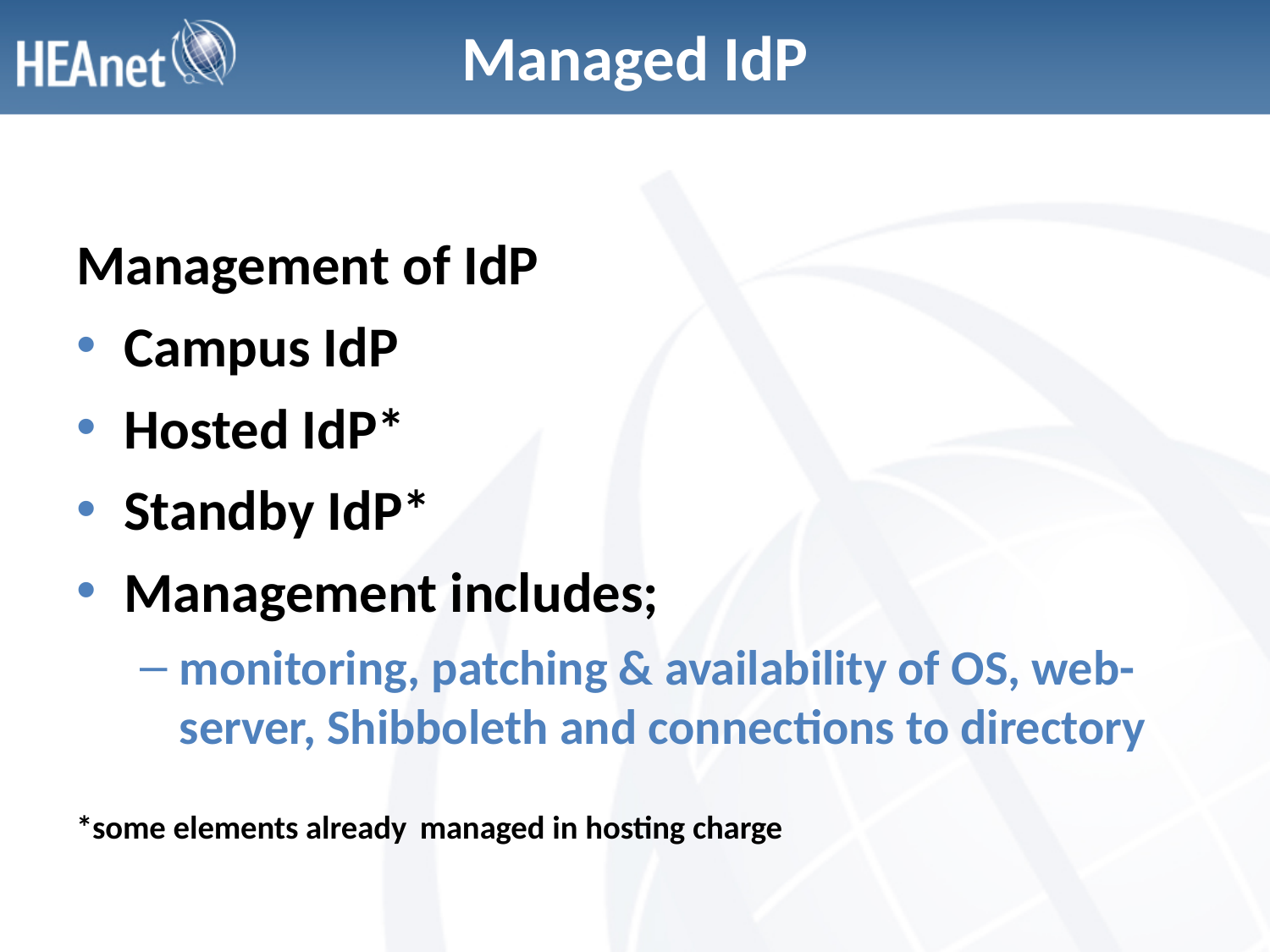

# Managed IdP
Management of IdP
Campus IdP
Hosted IdP*
Standby IdP*
Management includes;
monitoring, patching & availability of OS, web-server, Shibboleth and connections to directory
*some elements already managed in hosting charge